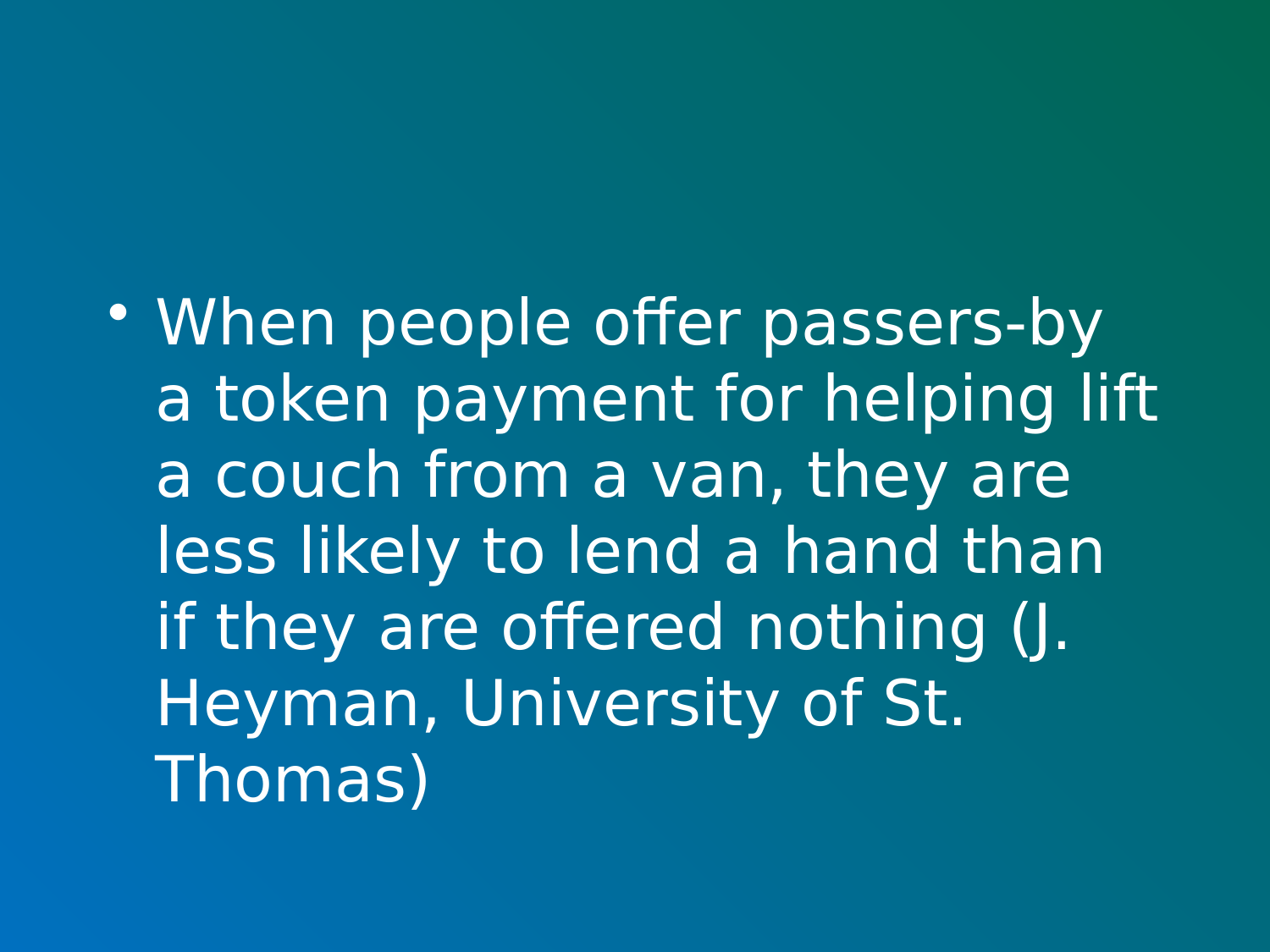

#
When people offer passers-by a token payment for helping lift a couch from a van, they are less likely to lend a hand than if they are offered nothing (J. Heyman, University of St. Thomas)